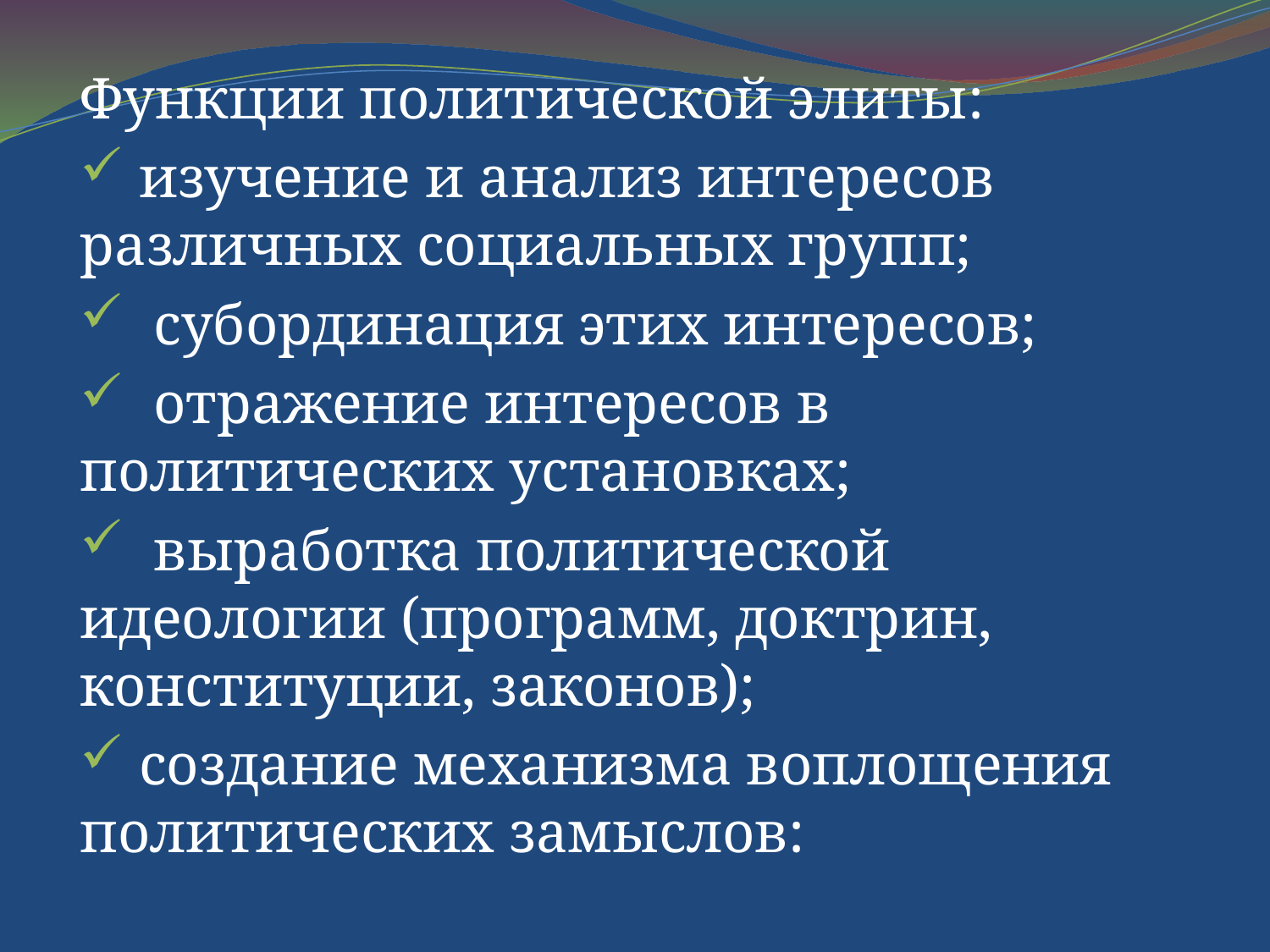

Функции политической элиты:
 изучение и анализ интересов различных социальных групп;
  субординация этих интересов;
  отражение интересов в политических установках;
  выработка политической идеологии (программ, доктрин, конституции, законов);
 создание механизма воплощения политических замыслов: